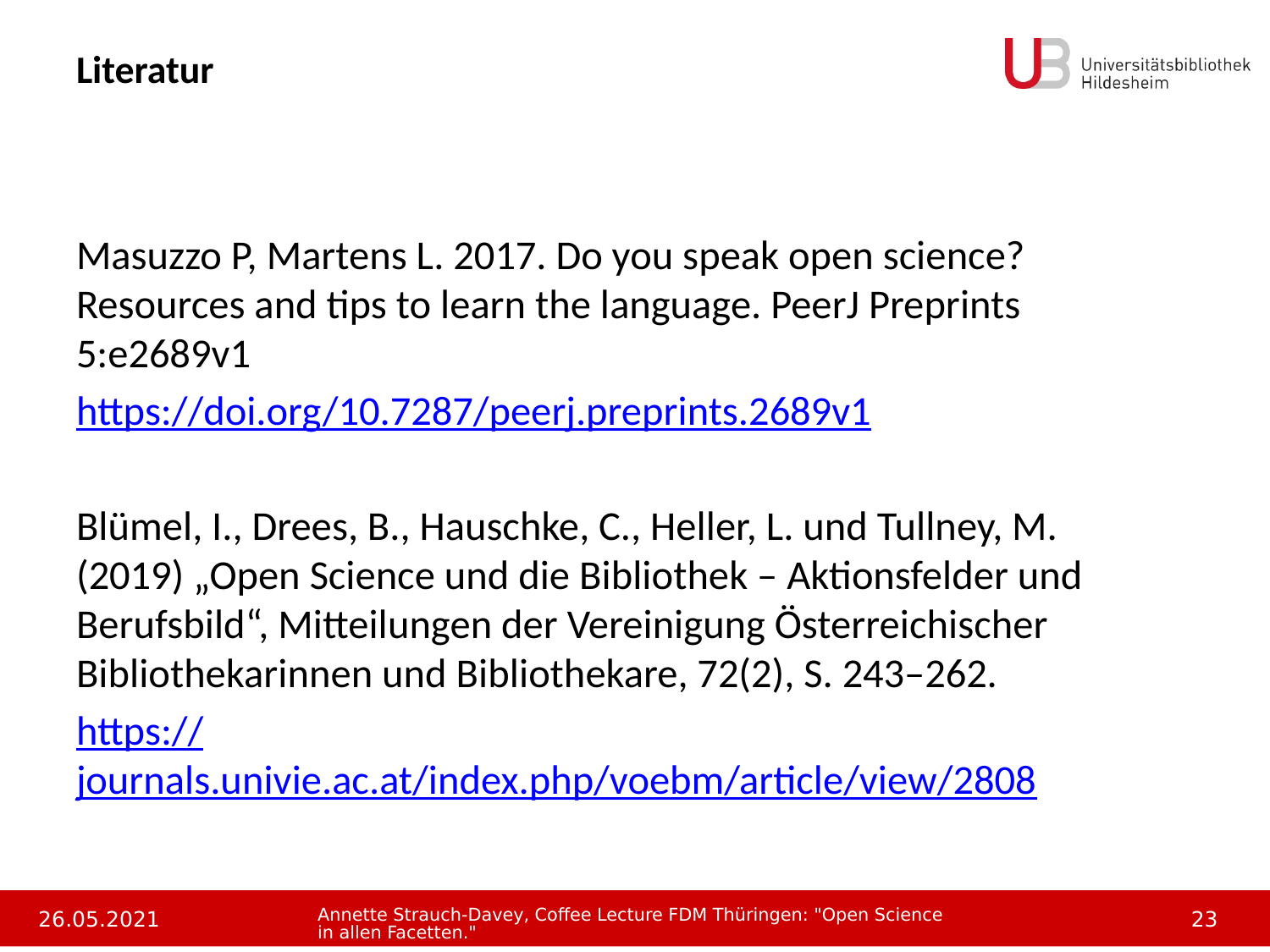

# Literatur
Masuzzo P, Martens L. 2017. Do you speak open science? Resources and tips to learn the language. PeerJ Preprints 5:e2689v1
https://doi.org/10.7287/peerj.preprints.2689v1

Blümel, I., Drees, B., Hauschke, C., Heller, L. und Tullney, M. (2019) „Open Science und die Bibliothek – Aktionsfelder und Berufsbild“, Mitteilungen der Vereinigung Österreichischer Bibliothekarinnen und Bibliothekare, 72(2), S. 243–262.
https://journals.univie.ac.at/index.php/voebm/article/view/2808

26.05.2021
Annette Strauch-Davey, Coffee Lecture FDM Thüringen: "Open Science in allen Facetten."
23